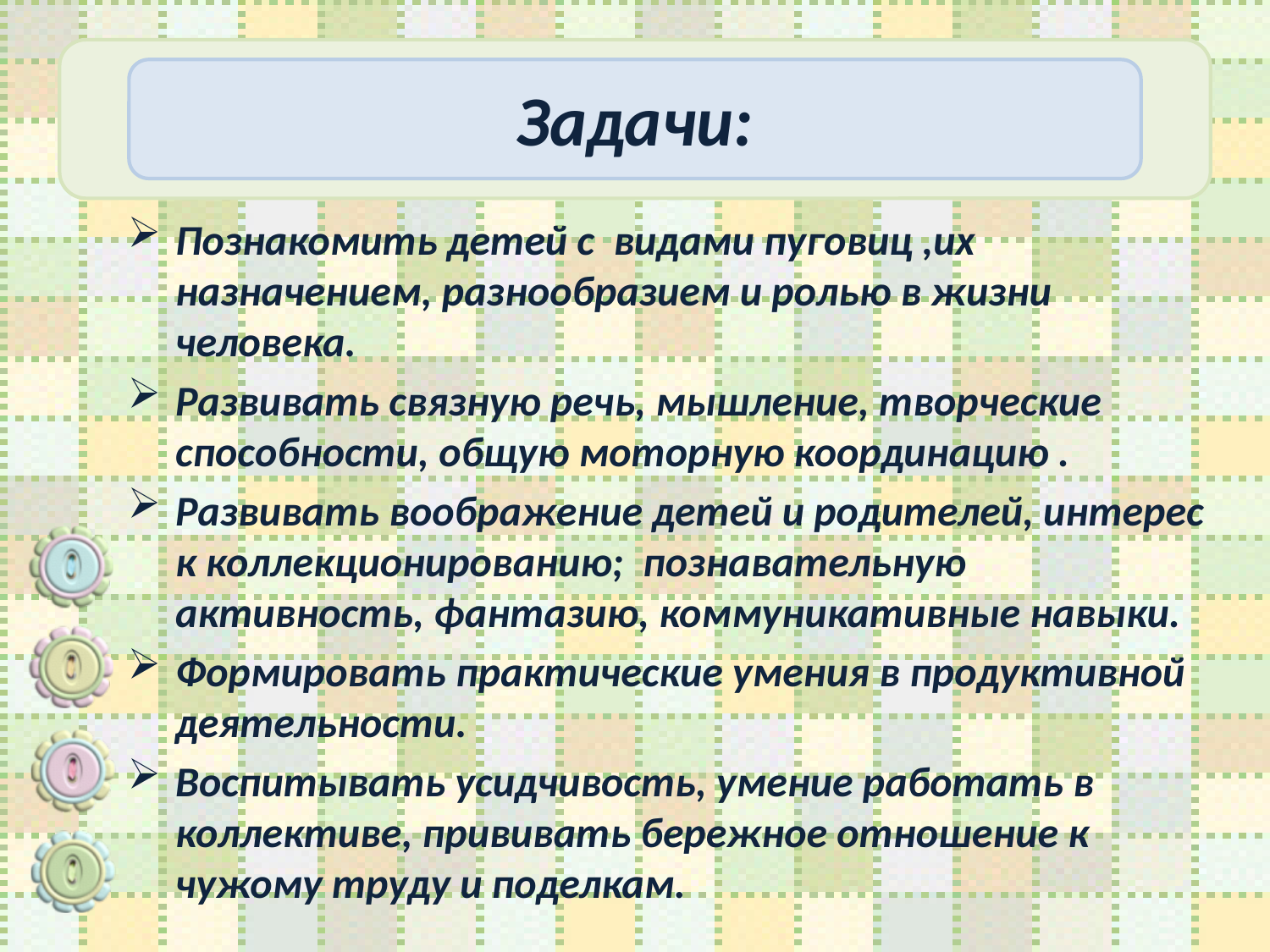

# Задачи:
Познакомить детей с  видами пуговиц ,их назначением, разнообразием и ролью в жизни человека.
Развивать связную речь, мышление, творческие способности, общую моторную координацию .
Развивать воображение детей и родителей, интерес к коллекционированию;  познавательную активность, фантазию, коммуникативные навыки.
Формировать практические умения в продуктивной деятельности.
Воспитывать усидчивость, умение работать в коллективе, прививать бережное отношение к чужому труду и поделкам.